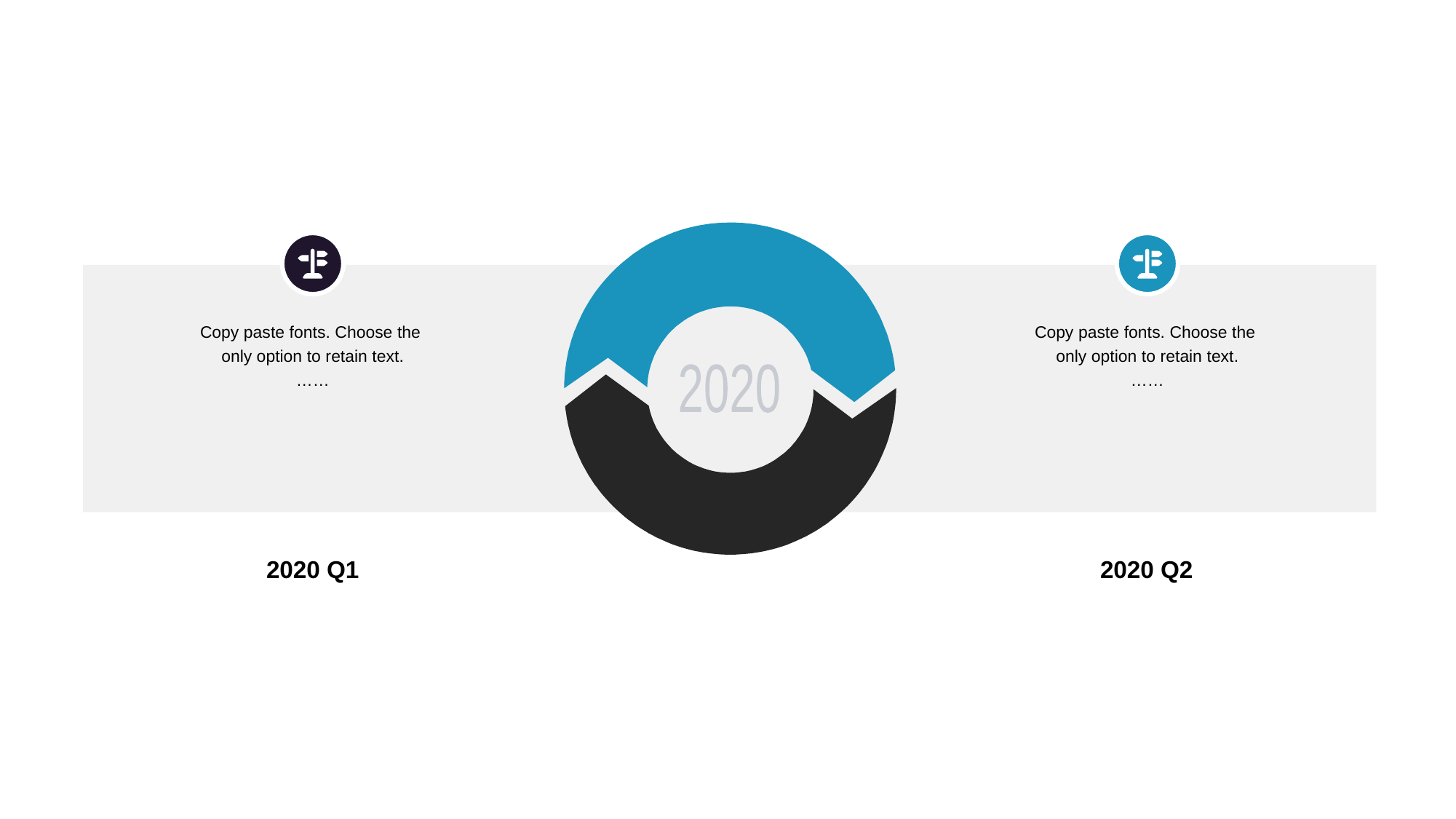

Copy paste fonts. Choose the
only option to retain text.
……
Copy paste fonts. Choose the
only option to retain text.
……
2020
2020 Q1
2020 Q2